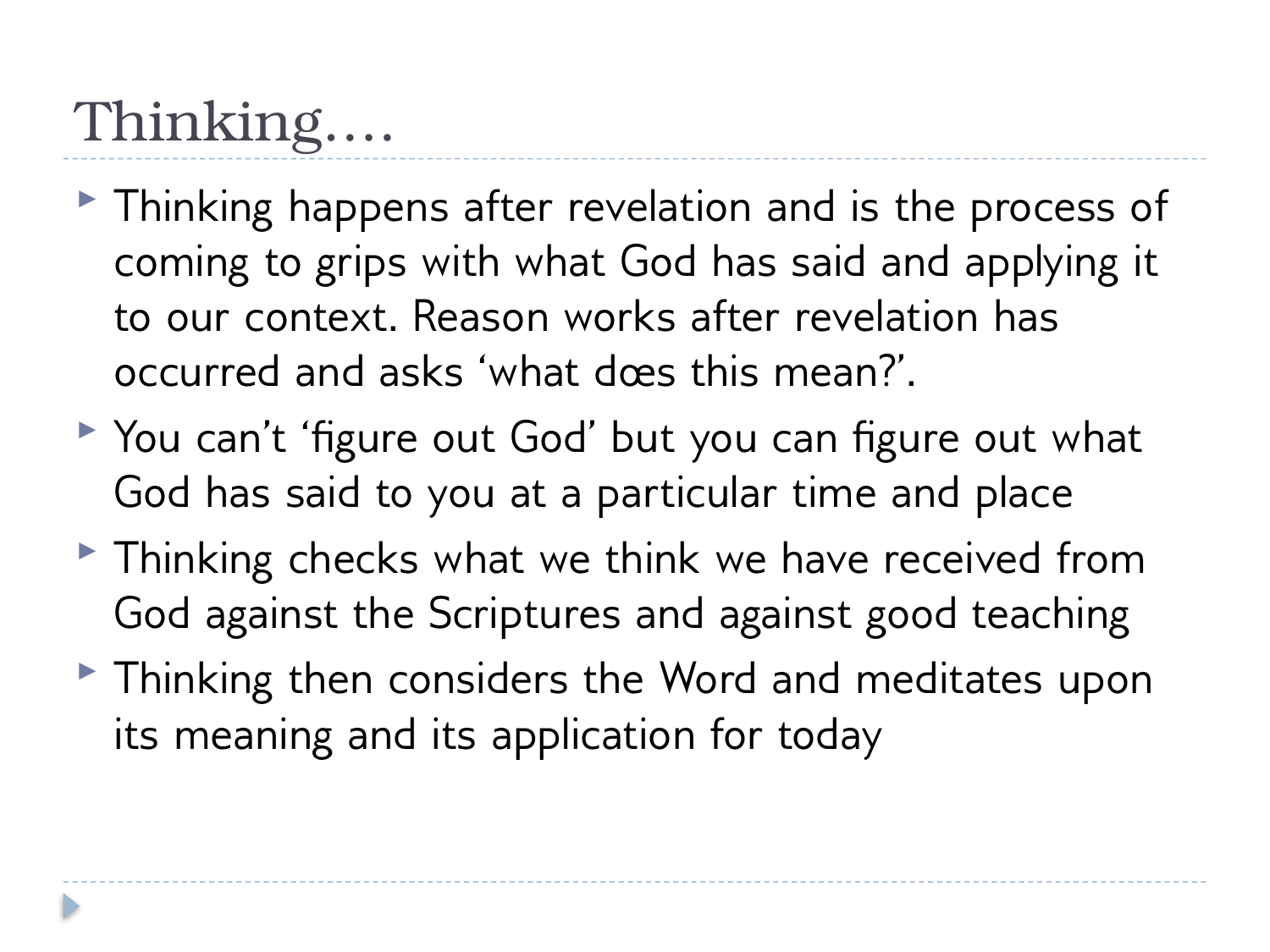

# Thinking….
Thinking happens after revelation and is the process of coming to grips with what God has said and applying it to our context. Reason works after revelation has occurred and asks ‘what does this mean?’.
You can’t ‘figure out God’ but you can figure out what God has said to you at a particular time and place
Thinking checks what we think we have received from God against the Scriptures and against good teaching
Thinking then considers the Word and meditates upon its meaning and its application for today